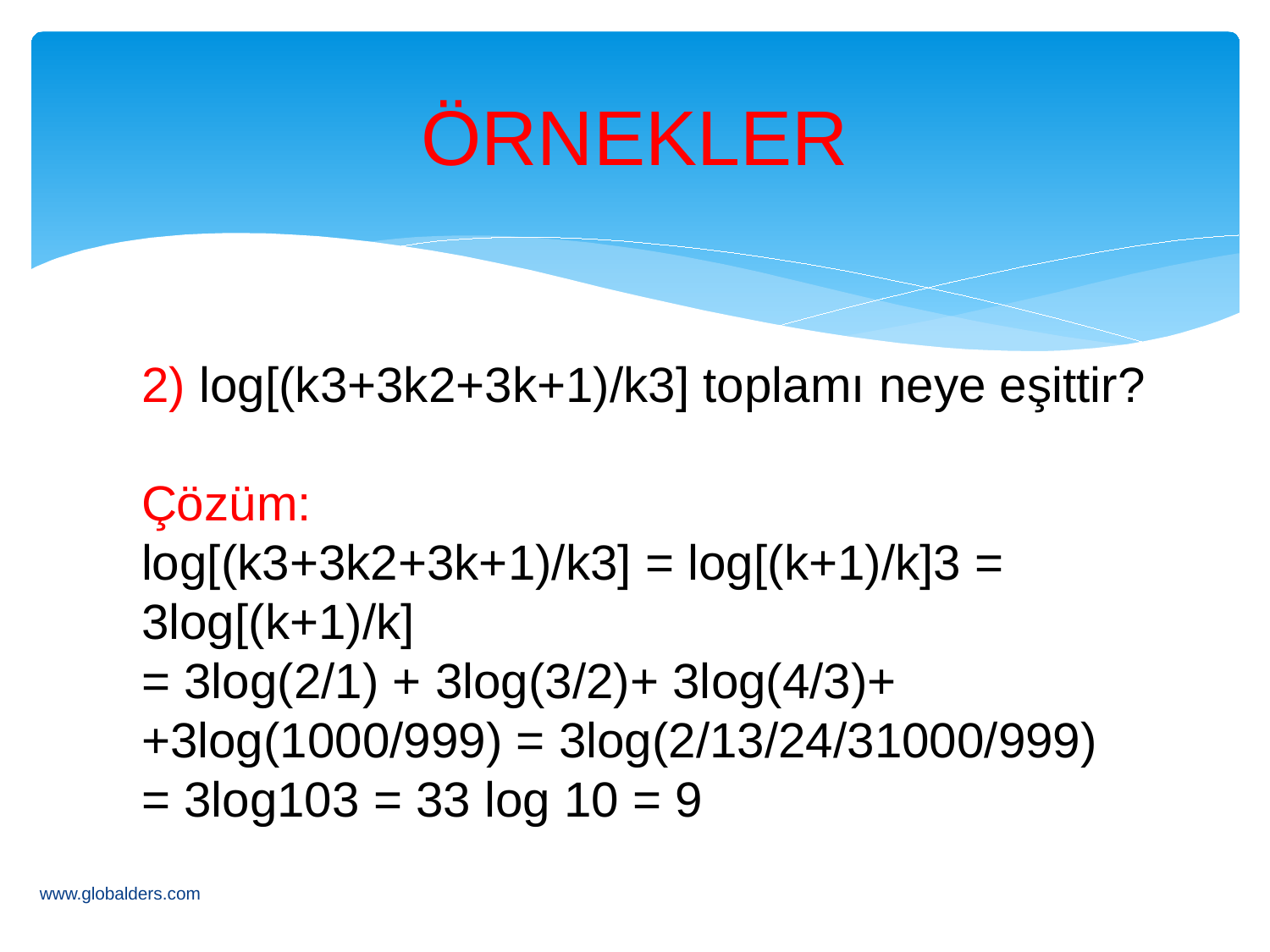

# ÖRNEKLER
2) log[(k3+3k2+3k+1)/k3] toplamı neye eşittir?
Çözüm:
log[(k3+3k2+3k+1)/k3] = log[(k+1)/k]3 = 3log[(k+1)/k]
= 3log(2/1) + 3log(3/2)+ 3log(4/3)++3log(1000/999) = 3log(2/13/24/31000/999)
= 3log103 = 33 log 10 = 9
www.globalders.com